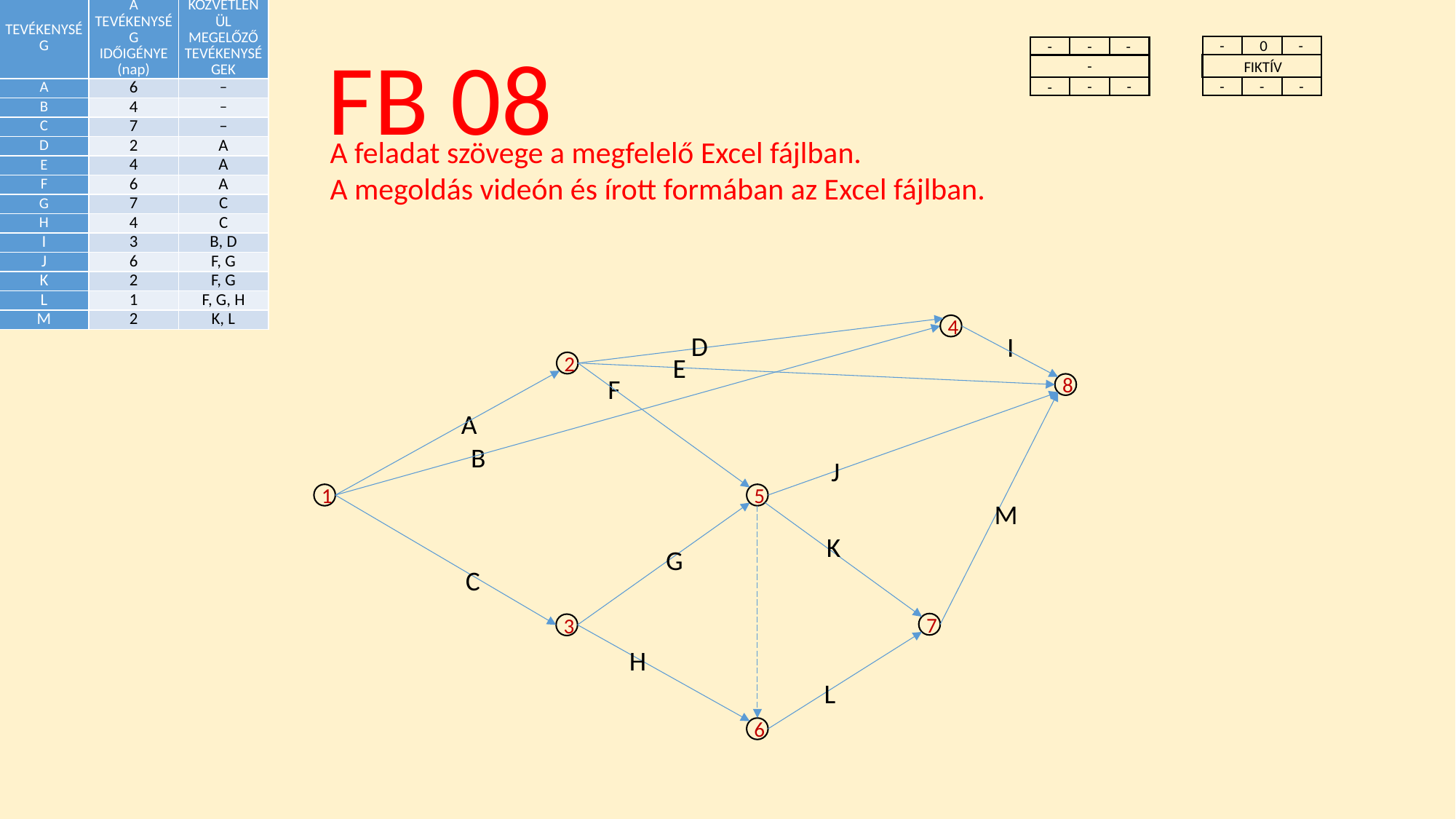

| TEVÉKENYSÉG | A TEVÉKENYSÉG IDŐIGÉNYE (nap) | KÖZVETLENÜL MEGELŐZŐ TEVÉKENYSÉGEK |
| --- | --- | --- |
| A | 6 | – |
| B | 4 | – |
| C | 7 | – |
| D | 2 | A |
| E | 4 | A |
| F | 6 | A |
| G | 7 | C |
| H | 4 | C |
| I | 3 | B, D |
| J | 6 | F, G |
| K | 2 | F, G |
| L | 1 | F, G, H |
| M | 2 | K, L |
FB 08
-
0
-

FIKTÍV
-
-
-
-
-
-

-
-
-
-
A feladat szövege a megfelelő Excel fájlban.
A megoldás videón és írott formában az Excel fájlban.
4
D
I
E
2
F
8
A
B
J
1
5
M
K
G
C
7
3
H
L
6